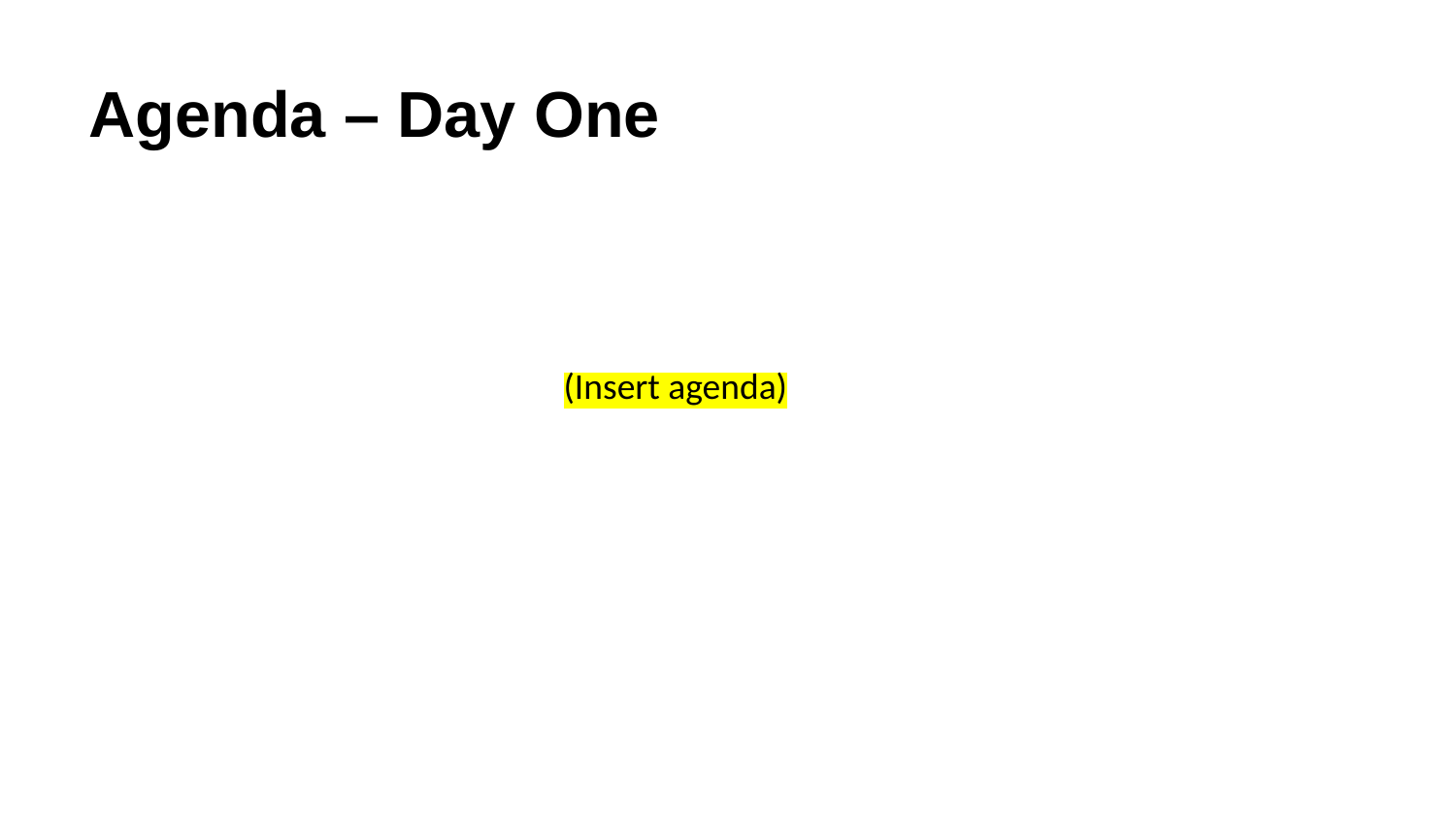

# Agenda – Day One

(Insert agenda)